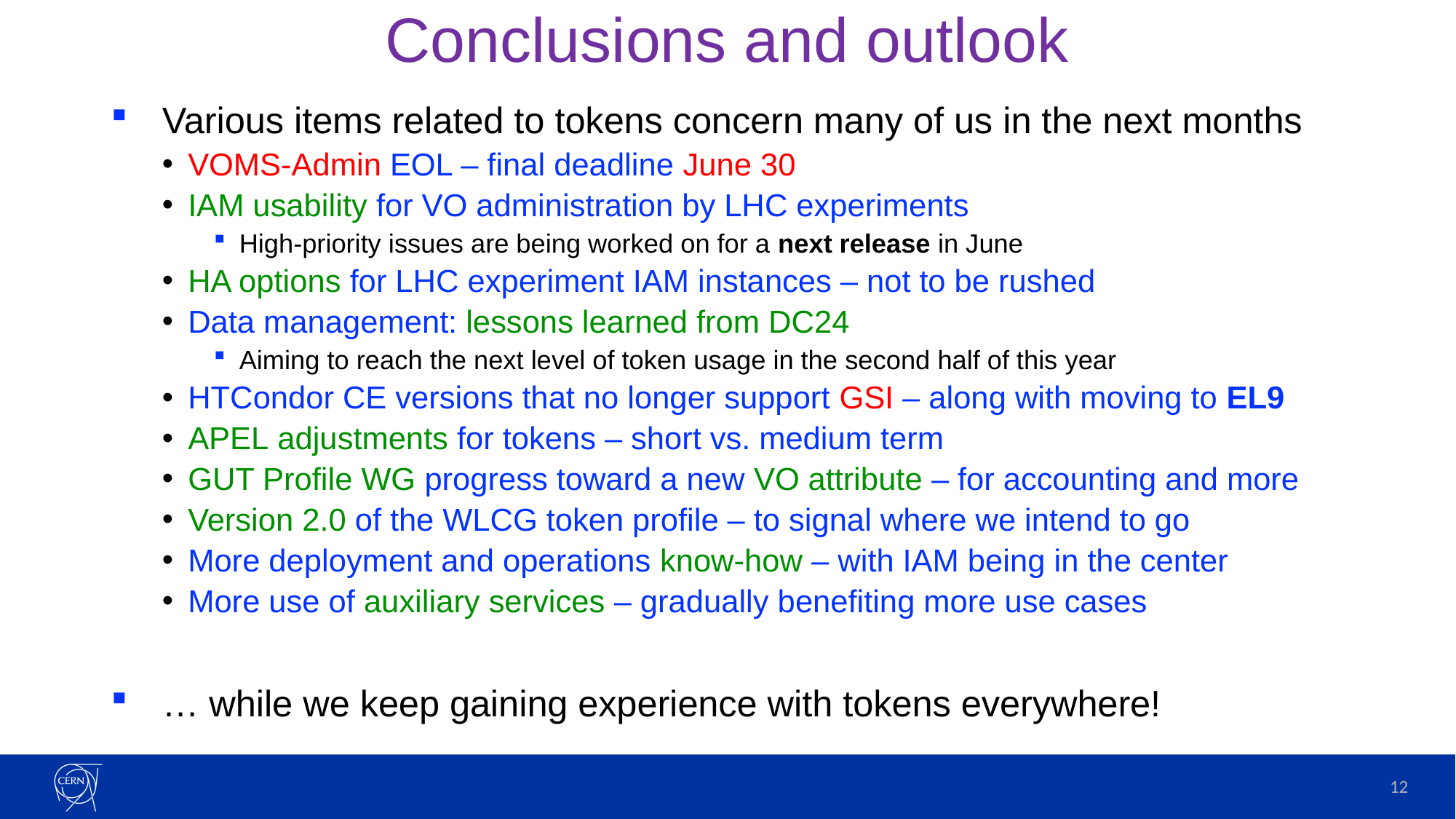

# Conclusions and outlook
Various items related to tokens concern many of us in the next months
VOMS-Admin EOL – final deadline June 30
IAM usability for VO administration by LHC experiments
High-priority issues are being worked on for a next release in June
HA options for LHC experiment IAM instances – not to be rushed
Data management: lessons learned from DC24
Aiming to reach the next level of token usage in the second half of this year
HTCondor CE versions that no longer support GSI – along with moving to EL9
APEL adjustments for tokens – short vs. medium term
GUT Profile WG progress toward a new VO attribute – for accounting and more
Version 2.0 of the WLCG token profile – to signal where we intend to go
More deployment and operations know-how – with IAM being in the center
More use of auxiliary services – gradually benefiting more use cases

… while we keep gaining experience with tokens everywhere!
12